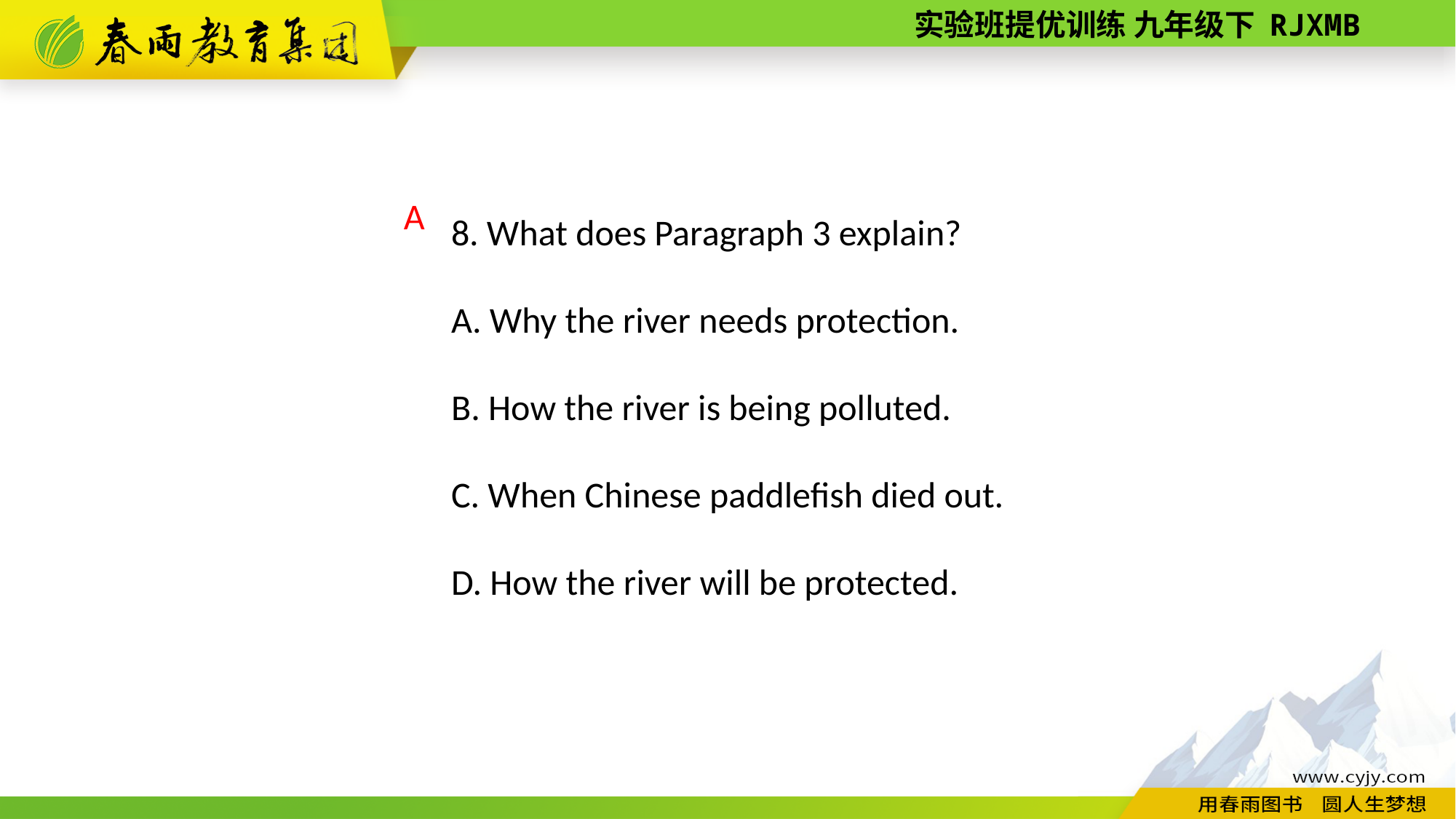

8. What does Paragraph 3 explain?
A. Why the river needs protection.
B. How the river is being polluted.
C. When Chinese paddlefish died out.
D. How the river will be protected.
A